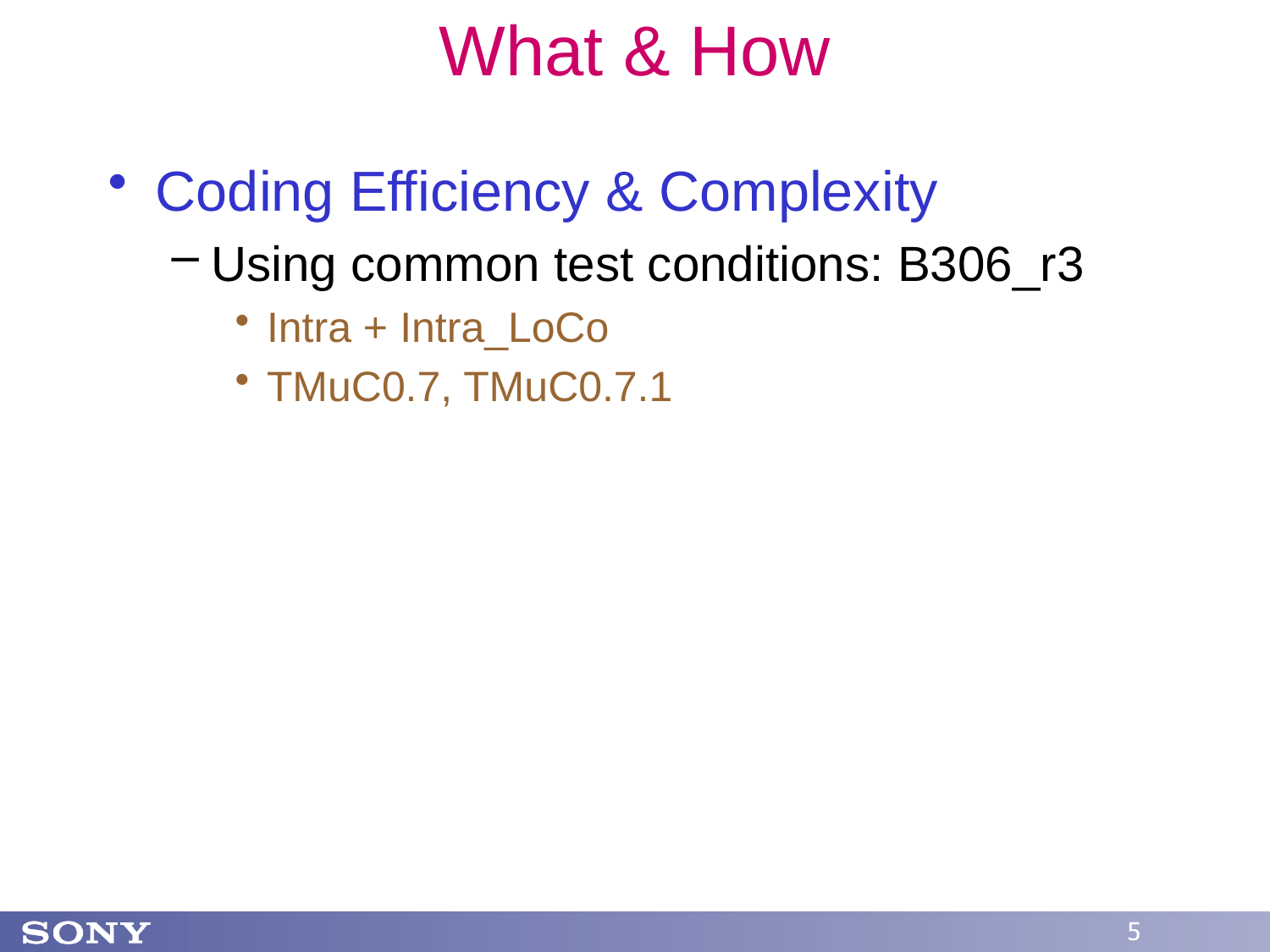

# What & How
Coding Efficiency & Complexity
Using common test conditions: B306_r3
Intra + Intra_LoCo
TMuC0.7, TMuC0.7.1
5